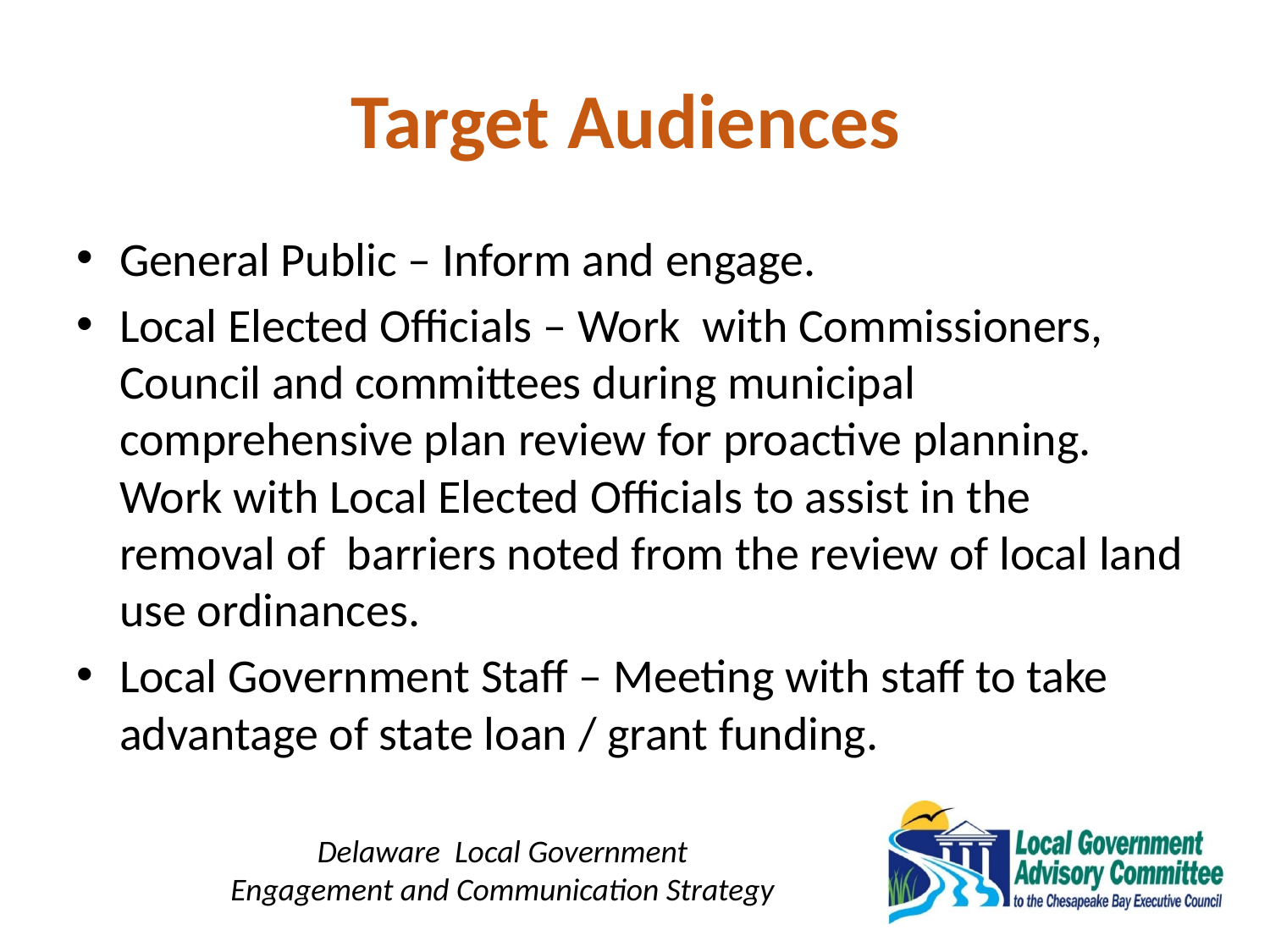

# Target Audiences
General Public – Inform and engage.
Local Elected Officials – Work  with Commissioners, Council and committees during municipal comprehensive plan review for proactive planning. Work with Local Elected Officials to assist in the removal of  barriers noted from the review of local land use ordinances.
Local Government Staff – Meeting with staff to take advantage of state loan / grant funding.
Delaware  Local Government
Engagement and Communication Strategy